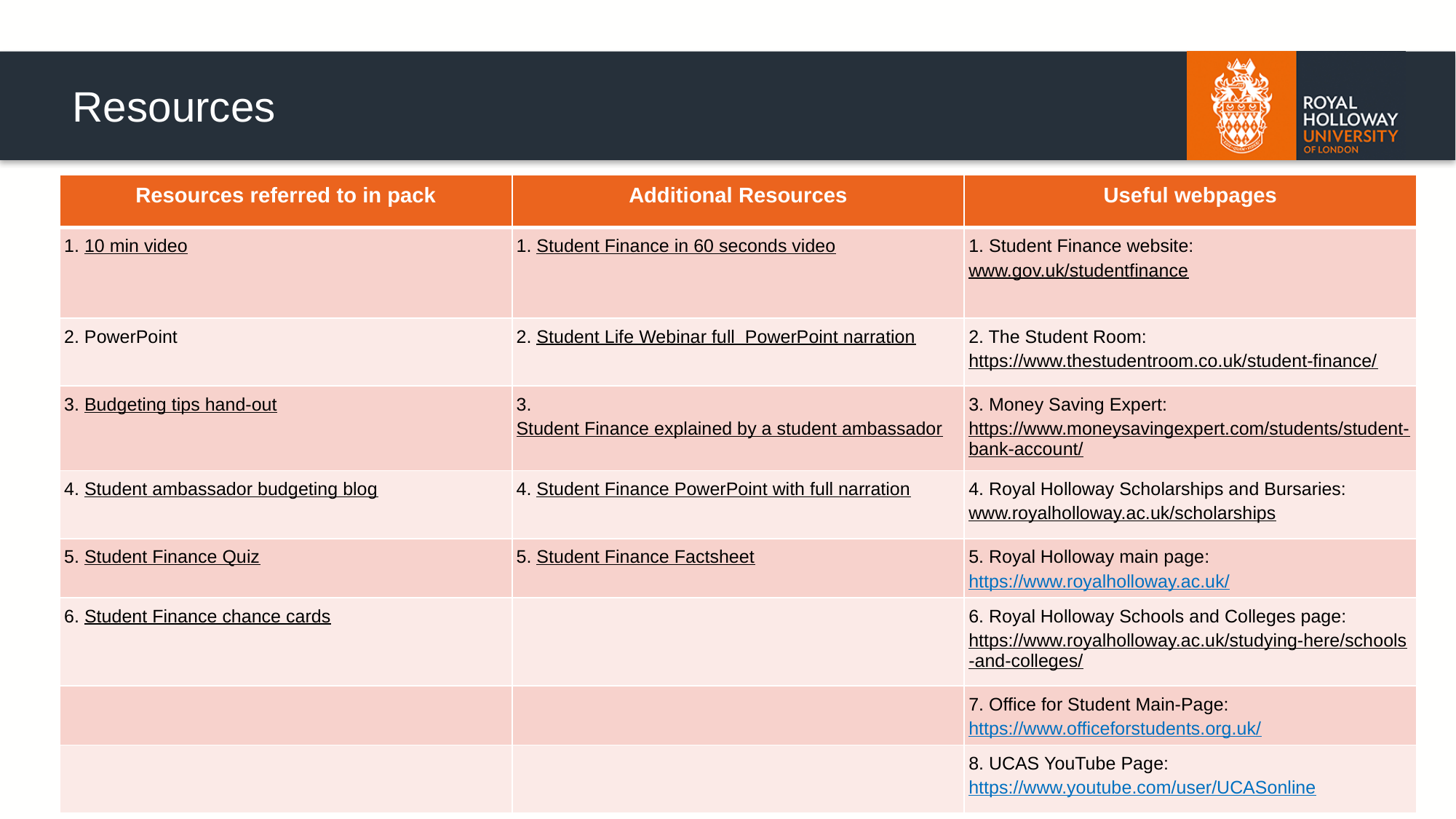

# Resources
| Resources referred to in pack | Additional Resources | Useful webpages |
| --- | --- | --- |
| 1. 10 min video | 1. Student Finance in 60 seconds video | 1. Student Finance website: www.gov.uk/studentfinance |
| 2. PowerPoint | 2. Student Life Webinar full PowerPoint narration | 2. The Student Room: https://www.thestudentroom.co.uk/student-finance/ |
| 3. Budgeting tips hand-out | 3. Student Finance explained by a student ambassador | 3. Money Saving Expert: https://www.moneysavingexpert.com/students/student-bank-account/ |
| 4. Student ambassador budgeting blog | 4. Student Finance PowerPoint with full narration | 4. Royal Holloway Scholarships and Bursaries: www.royalholloway.ac.uk/scholarships |
| 5. Student Finance Quiz | 5. Student Finance Factsheet | 5. Royal Holloway main page: https://www.royalholloway.ac.uk/ |
| 6. Student Finance chance cards |  | 6. Royal Holloway Schools and Colleges page: https://www.royalholloway.ac.uk/studying-here/schools-and-colleges/ |
|  |  | 7. Office for Student Main-Page: https://www.officeforstudents.org.uk/ |
|  |  | 8. UCAS YouTube Page: https://www.youtube.com/user/UCASonline |